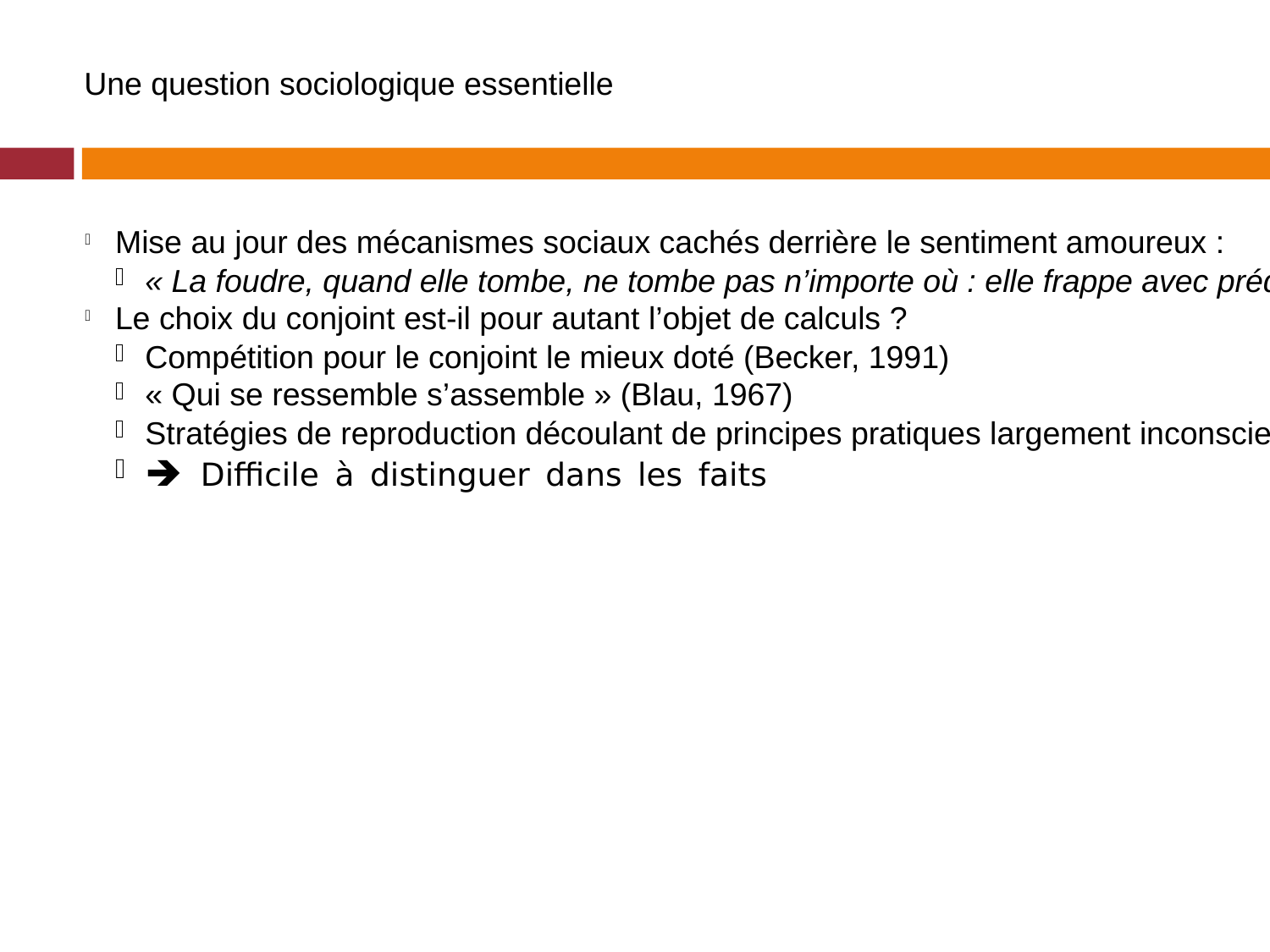

Une question sociologique essentielle
Mise au jour des mécanismes sociaux cachés derrière le sentiment amoureux :
« La foudre, quand elle tombe, ne tombe pas n’importe où : elle frappe avec prédilection la diagonale... » (Bozon & Héran, 1987)
Le choix du conjoint est-il pour autant l’objet de calculs ?
Compétition pour le conjoint le mieux doté (Becker, 1991)
« Qui se ressemble s’assemble » (Blau, 1967)
Stratégies de reproduction découlant de principes pratiques largement inconscients (Bourdieu, 1972)
➔ Difficile à distinguer dans les faits